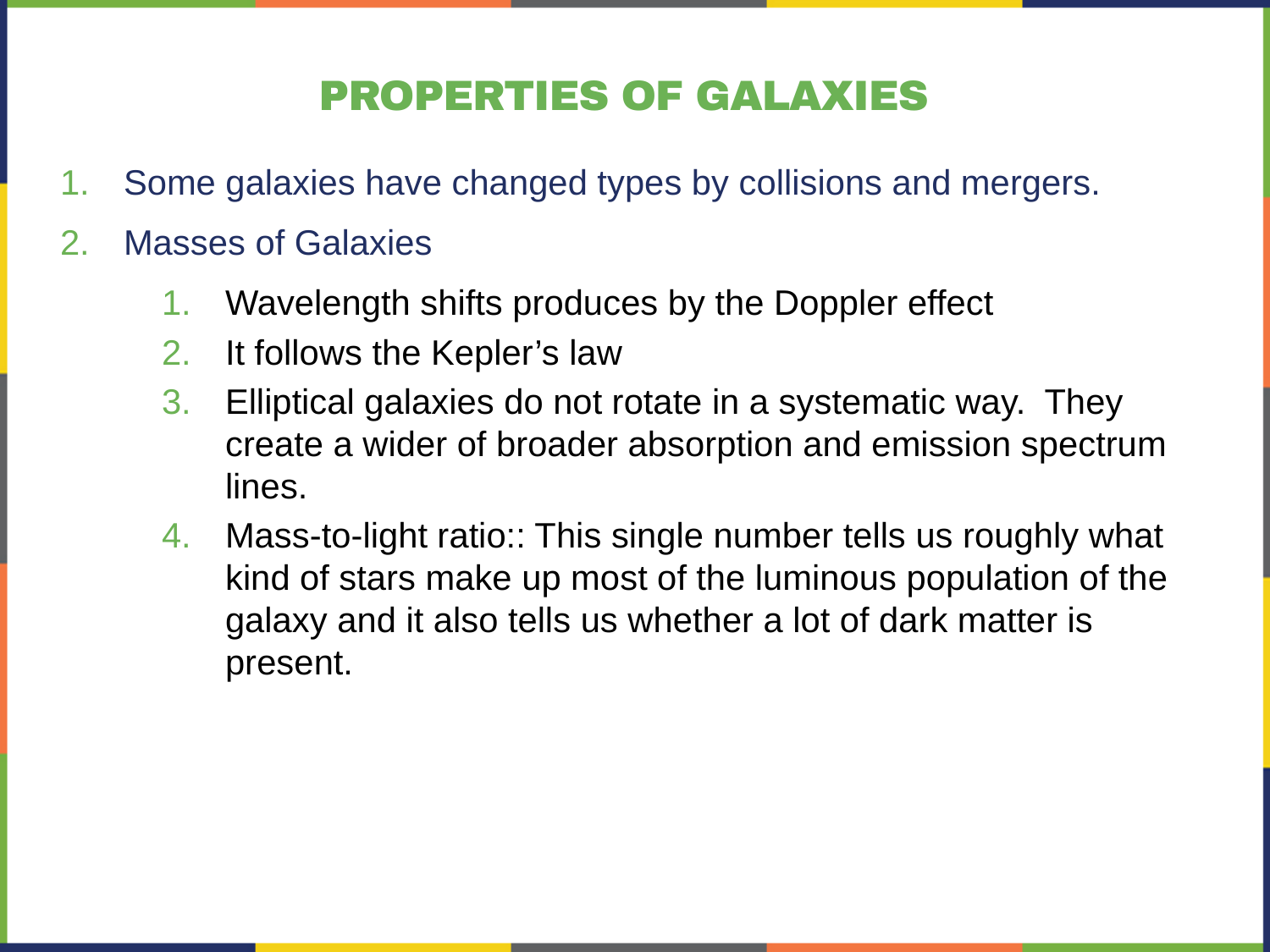

# Properties of galaxies
Some galaxies have changed types by collisions and mergers.
Masses of Galaxies
Wavelength shifts produces by the Doppler effect
It follows the Kepler’s law
Elliptical galaxies do not rotate in a systematic way.  They create a wider of broader absorption and emission spectrum lines.
Mass-to-light ratio:: This single number tells us roughly what kind of stars make up most of the luminous population of the galaxy and it also tells us whether a lot of dark matter is present.